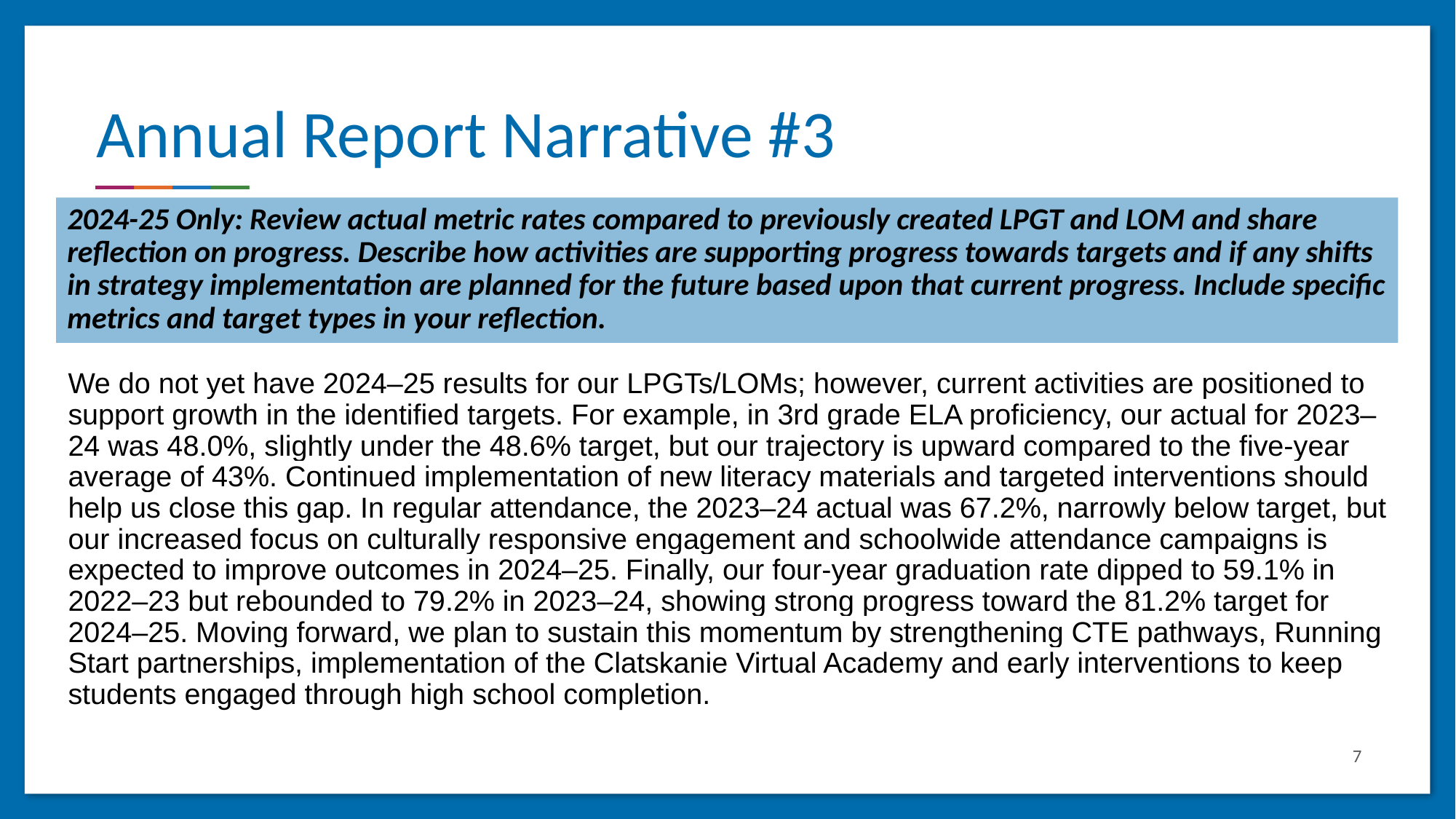

# Annual Report Narrative #3
2024-25 Only: Review actual metric rates compared to previously created LPGT and LOM and share reflection on progress. Describe how activities are supporting progress towards targets and if any shifts in strategy implementation are planned for the future based upon that current progress. Include specific metrics and target types in your reflection.
We do not yet have 2024–25 results for our LPGTs/LOMs; however, current activities are positioned to support growth in the identified targets. For example, in 3rd grade ELA proficiency, our actual for 2023–24 was 48.0%, slightly under the 48.6% target, but our trajectory is upward compared to the five-year average of 43%. Continued implementation of new literacy materials and targeted interventions should help us close this gap. In regular attendance, the 2023–24 actual was 67.2%, narrowly below target, but our increased focus on culturally responsive engagement and schoolwide attendance campaigns is expected to improve outcomes in 2024–25. Finally, our four-year graduation rate dipped to 59.1% in 2022–23 but rebounded to 79.2% in 2023–24, showing strong progress toward the 81.2% target for 2024–25. Moving forward, we plan to sustain this momentum by strengthening CTE pathways, Running Start partnerships, implementation of the Clatskanie Virtual Academy and early interventions to keep students engaged through high school completion.
7